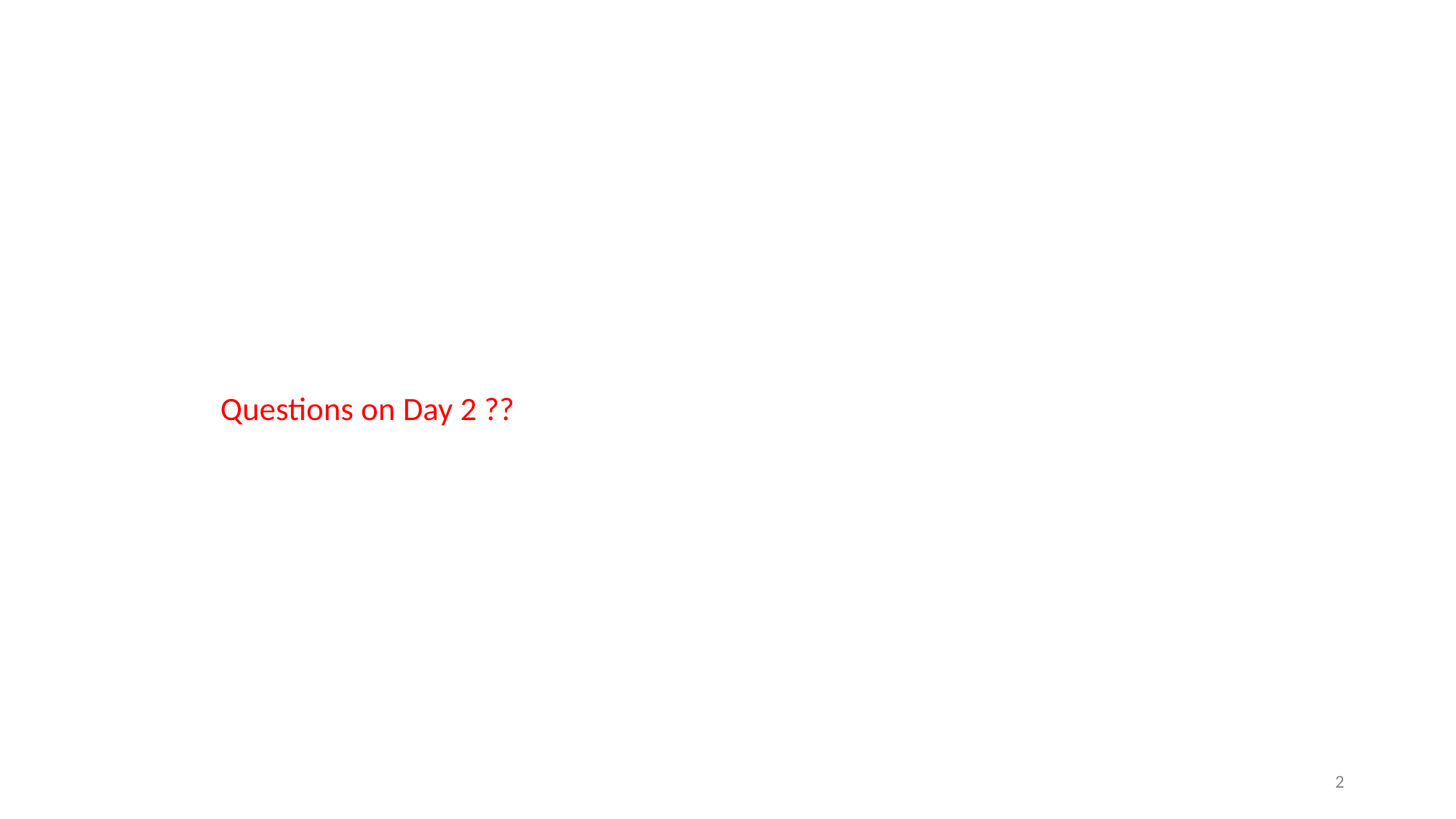

# Questions on Day 2 ??
2